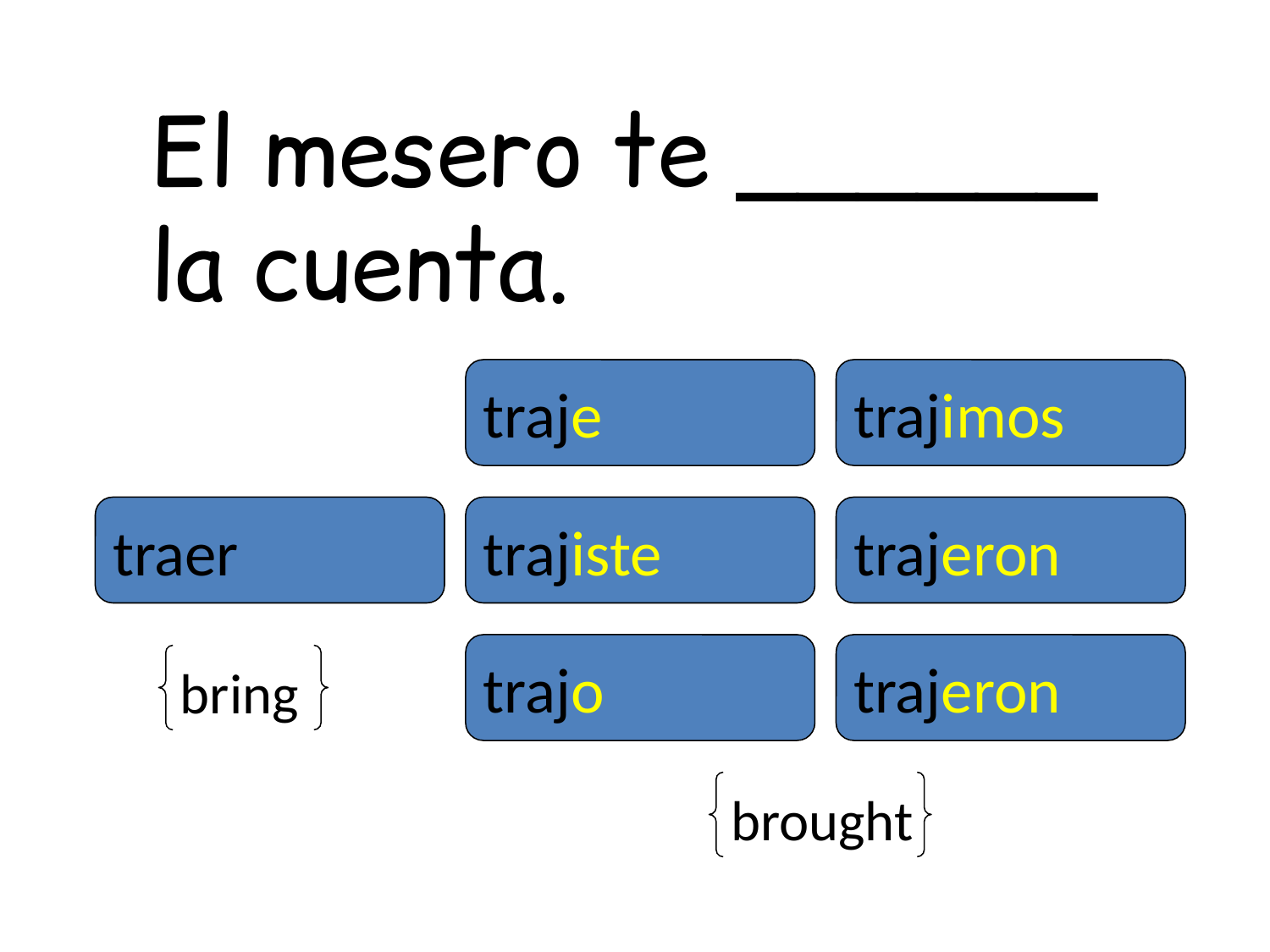

El mesero te ______ la cuenta.
traje
trajimos
traer
trajiste
trajeron
trajo
trajeron
bring
brought